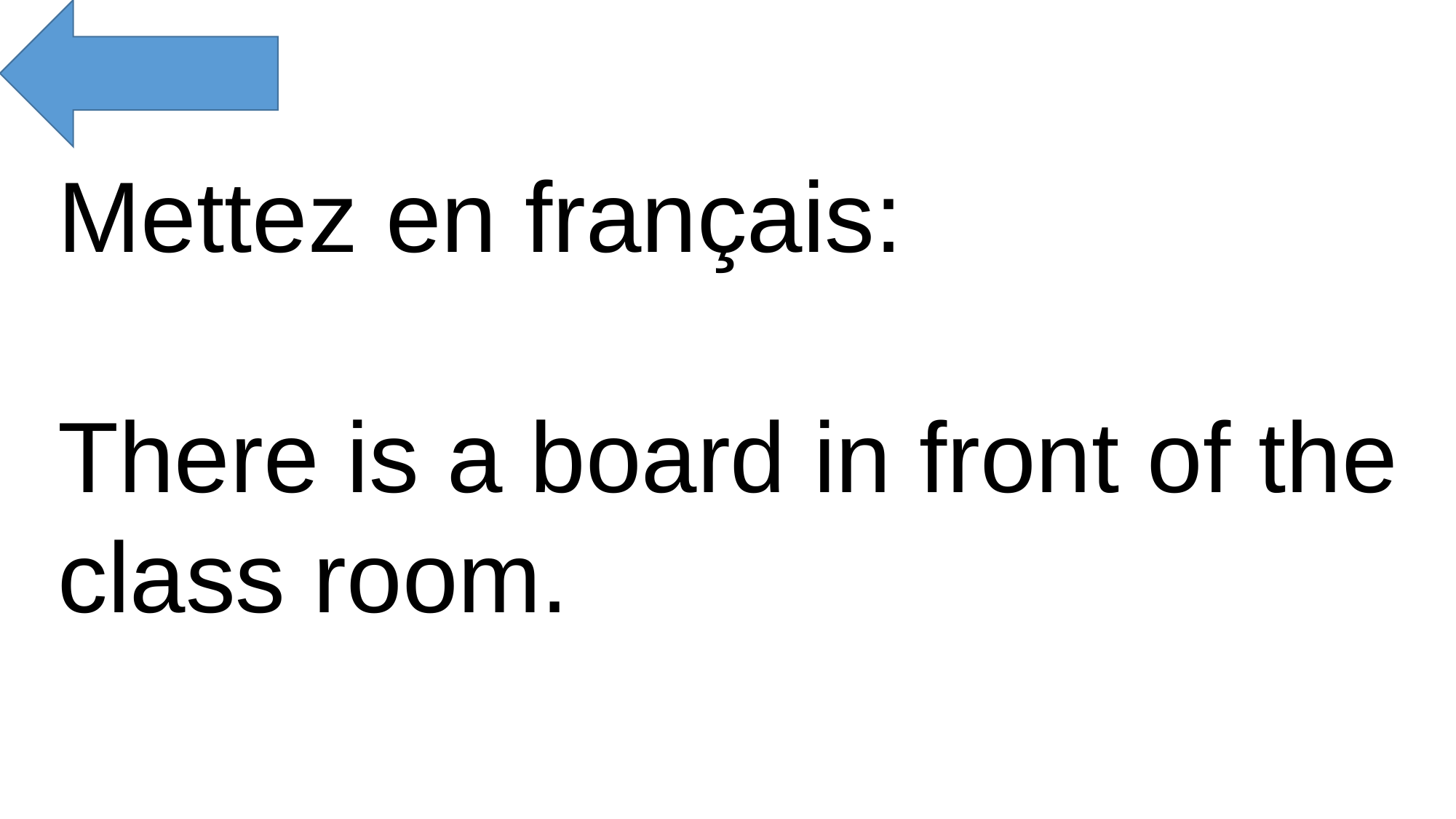

Mettez en français:

There is a board in front of the class room.